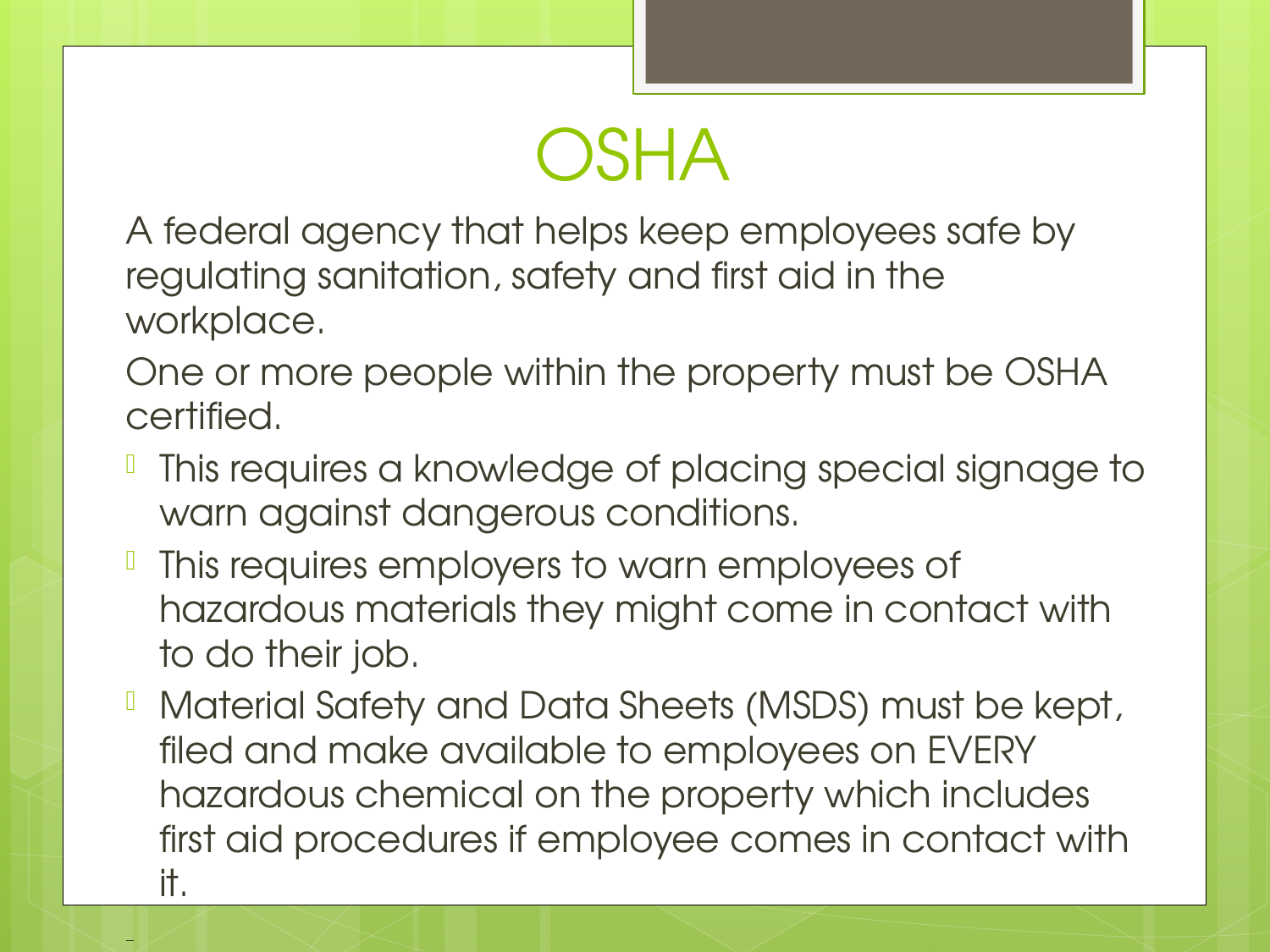

# OSHA
A federal agency that helps keep employees safe by regulating sanitation, safety and first aid in the workplace.
One or more people within the property must be OSHA certified.
This requires a knowledge of placing special signage to warn against dangerous conditions.
This requires employers to warn employees of hazardous materials they might come in contact with to do their job.
Material Safety and Data Sheets (MSDS) must be kept, filed and make available to employees on EVERY hazardous chemical on the property which includes first aid procedures if employee comes in contact with it.